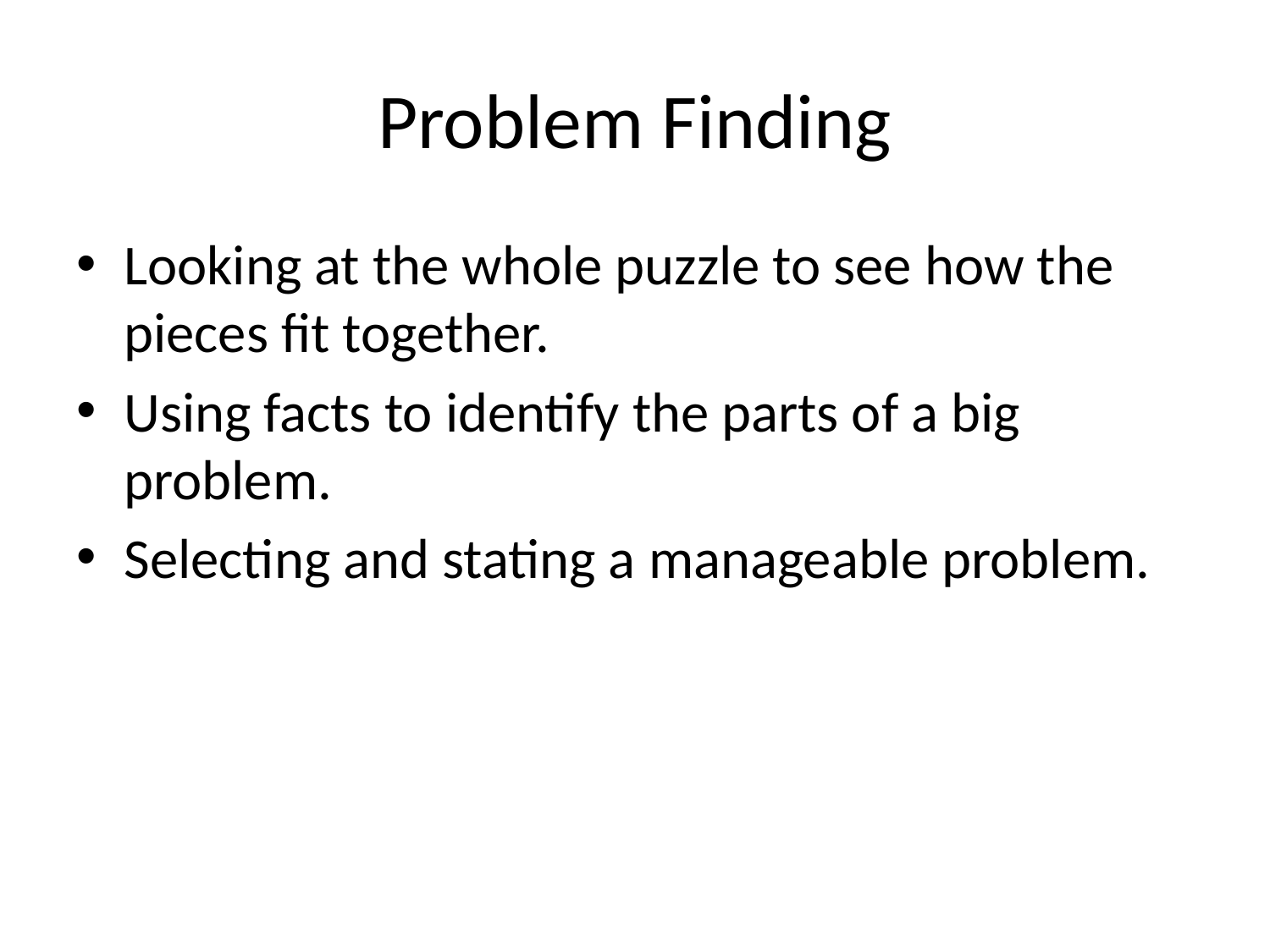

# Problem Finding
Looking at the whole puzzle to see how the pieces fit together.
Using facts to identify the parts of a big problem.
Selecting and stating a manageable problem.